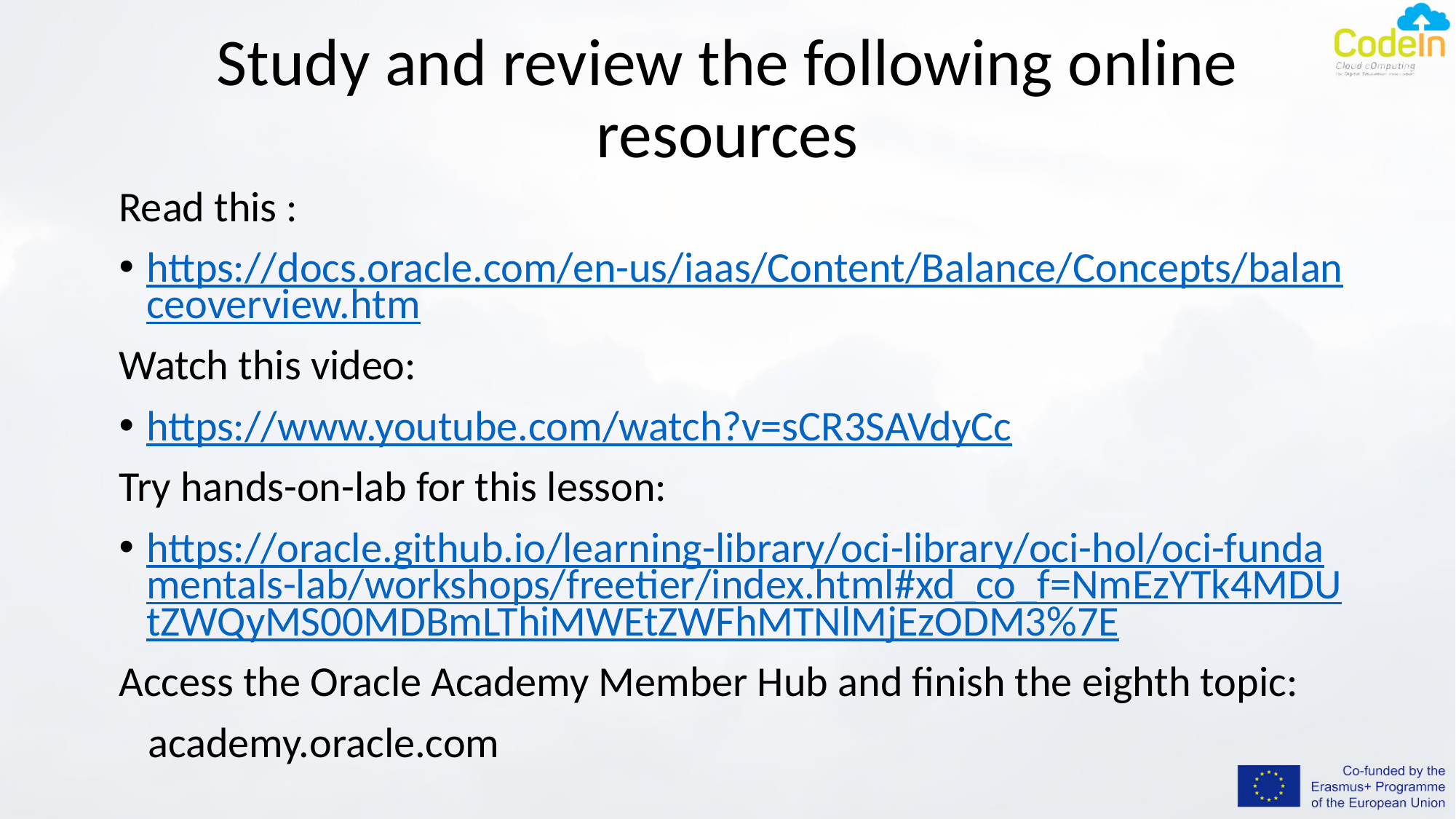

# Study and review the following online resources
Read this :
https://docs.oracle.com/en-us/iaas/Content/Balance/Concepts/balanceoverview.htm
Watch this video:
https://www.youtube.com/watch?v=sCR3SAVdyCc
Try hands-on-lab for this lesson:
https://oracle.github.io/learning-library/oci-library/oci-hol/oci-fundamentals-lab/workshops/freetier/index.html#xd_co_f=NmEzYTk4MDUtZWQyMS00MDBmLThiMWEtZWFhMTNlMjEzODM3%7E
Access the Oracle Academy Member Hub and finish the eighth topic:
   academy.oracle.com